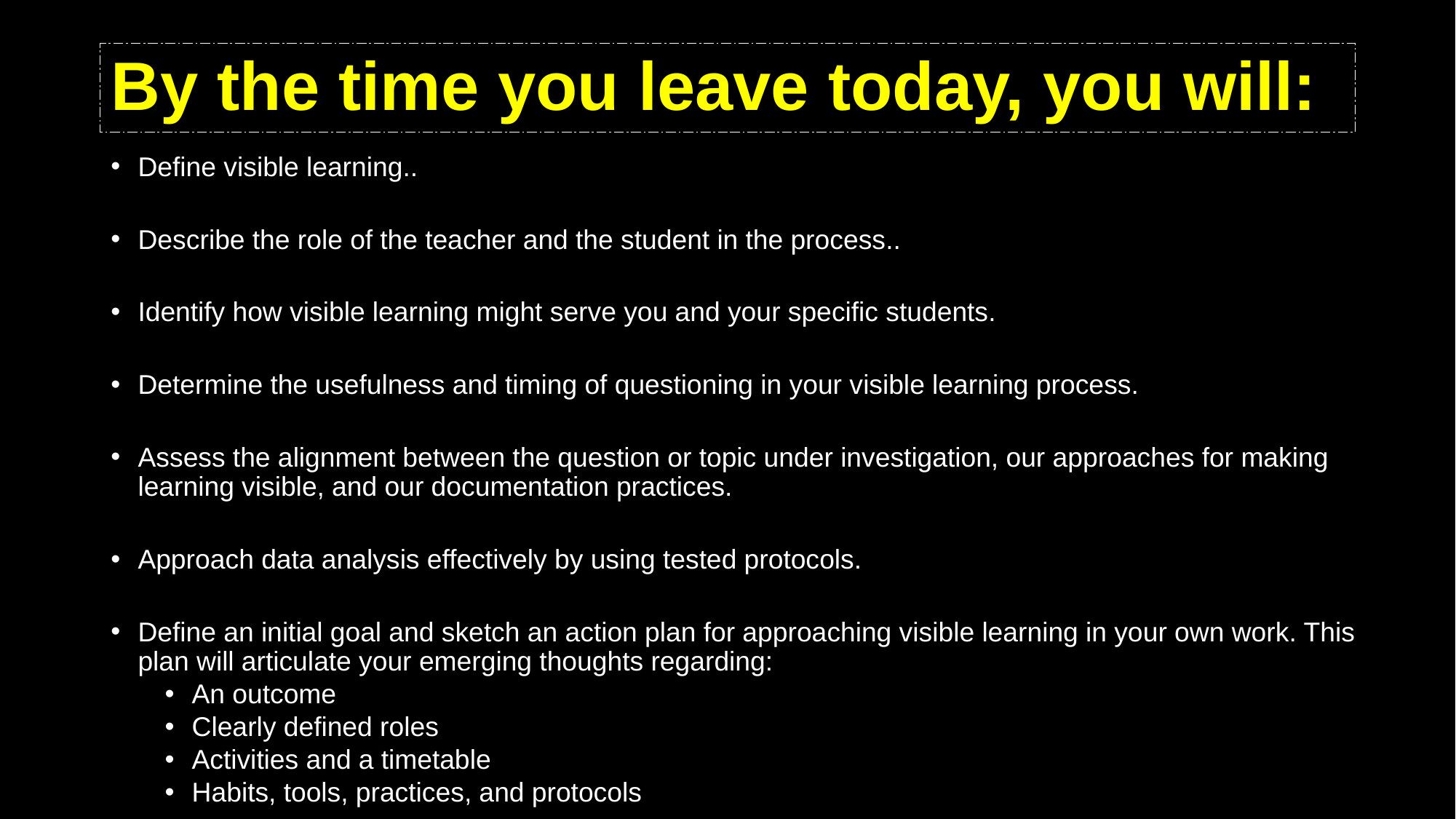

# By the time you leave today, you will:
Define visible learning..

Describe the role of the teacher and the student in the process..

Identify how visible learning might serve you and your specific students.

Determine the usefulness and timing of questioning in your visible learning process.

Assess the alignment between the question or topic under investigation, our approaches for making learning visible, and our documentation practices.

Approach data analysis effectively by using tested protocols.

Define an initial goal and sketch an action plan for approaching visible learning in your own work. This plan will articulate your emerging thoughts regarding:
An outcome
Clearly defined roles
Activities and a timetable
Habits, tools, practices, and protocols